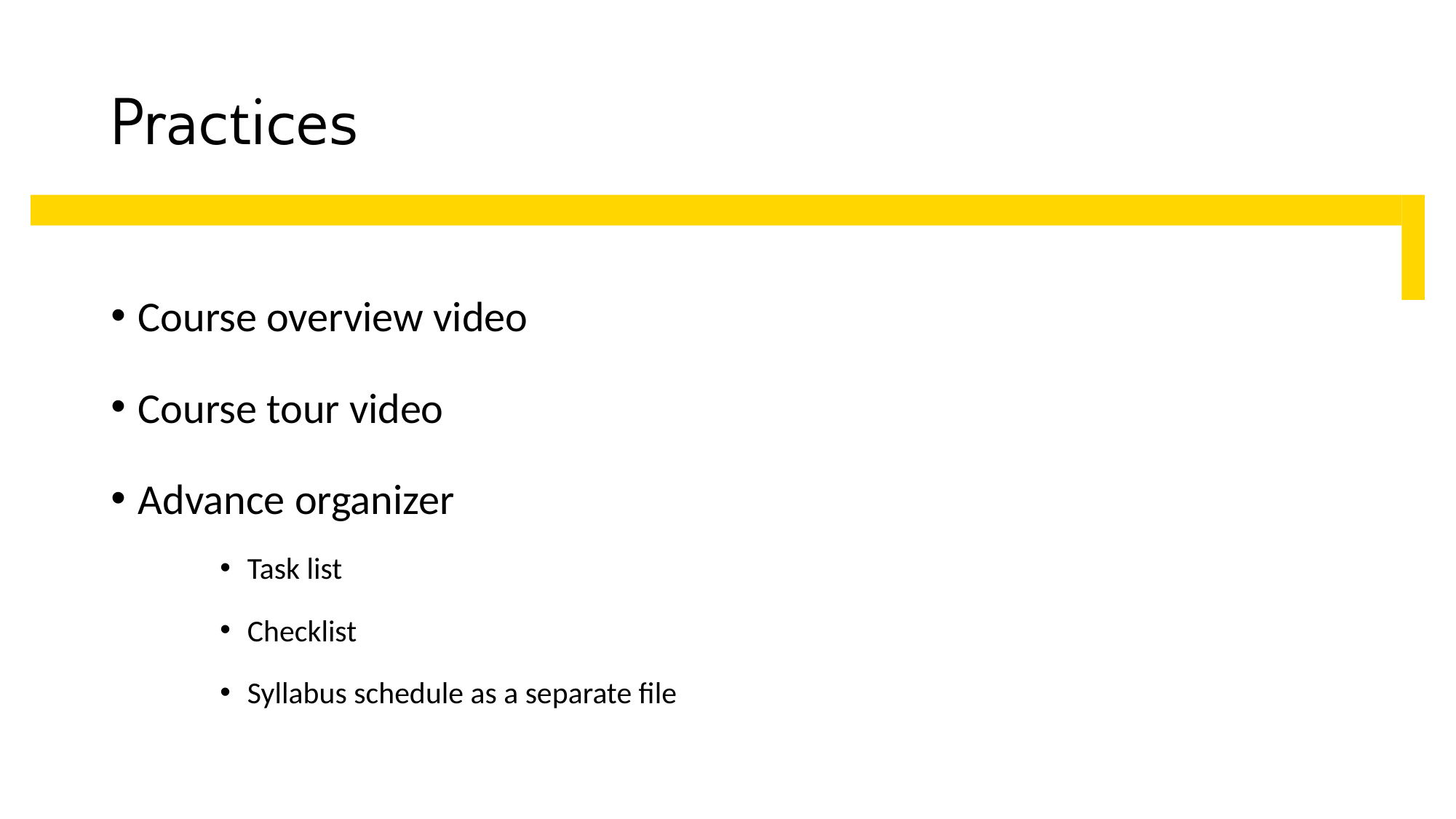

# Practices

Course overview video
Course tour video
Advance organizer
Task list
Checklist
Syllabus schedule as a separate file